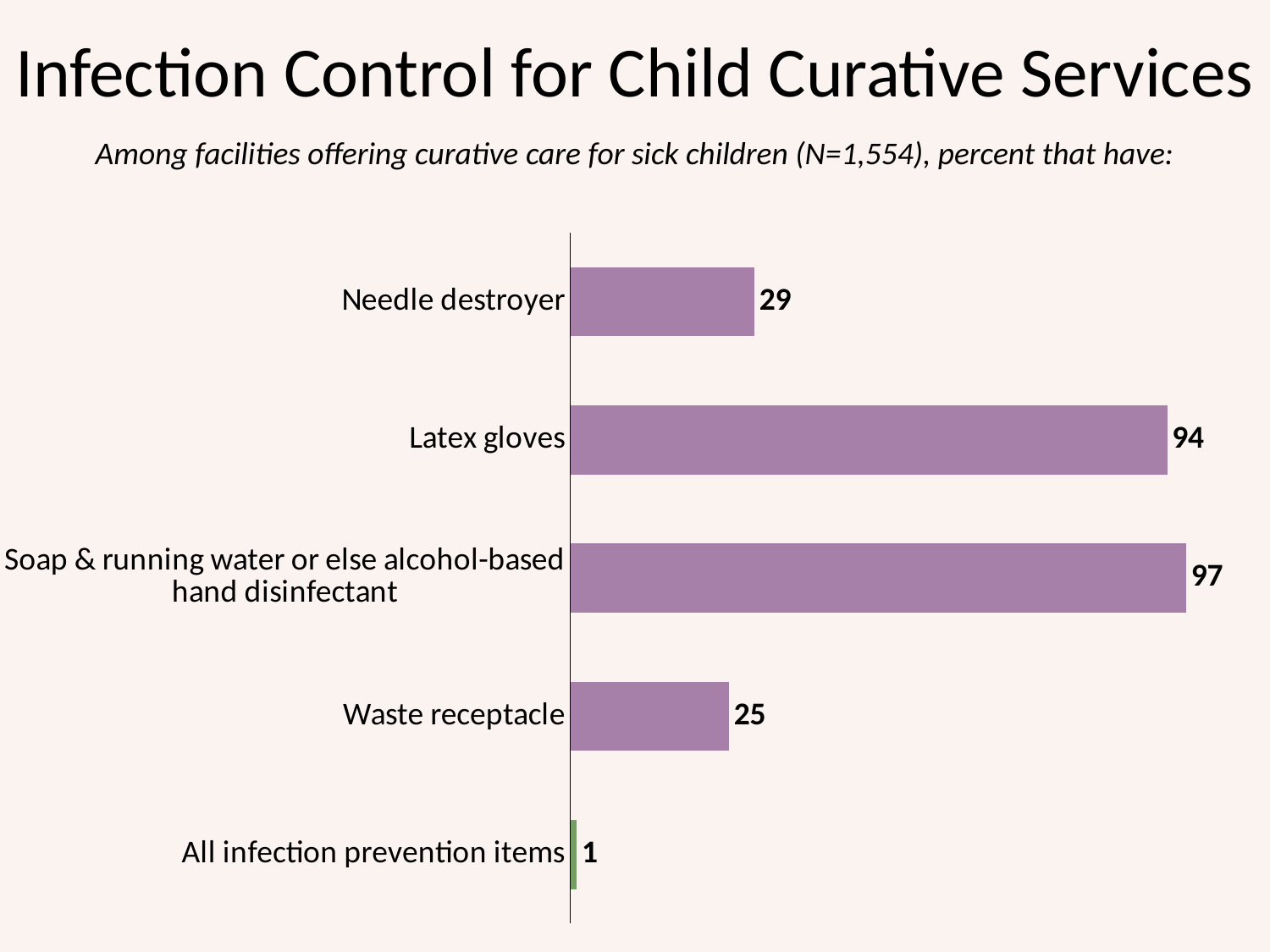

# Infection Control for Child Curative Services
Among facilities offering curative care for sick children (N=1,554), percent that have:

### Chart

| Category | Series 1 |
|---|---|
| All infection prevention items | 1.0 |
| Waste receptacle | 25.0 |
| Soap & running water or else alcohol-based hand disinfectant | 97.0 |
| Latex gloves | 94.0 |
| Needle destroyer | 29.0 |